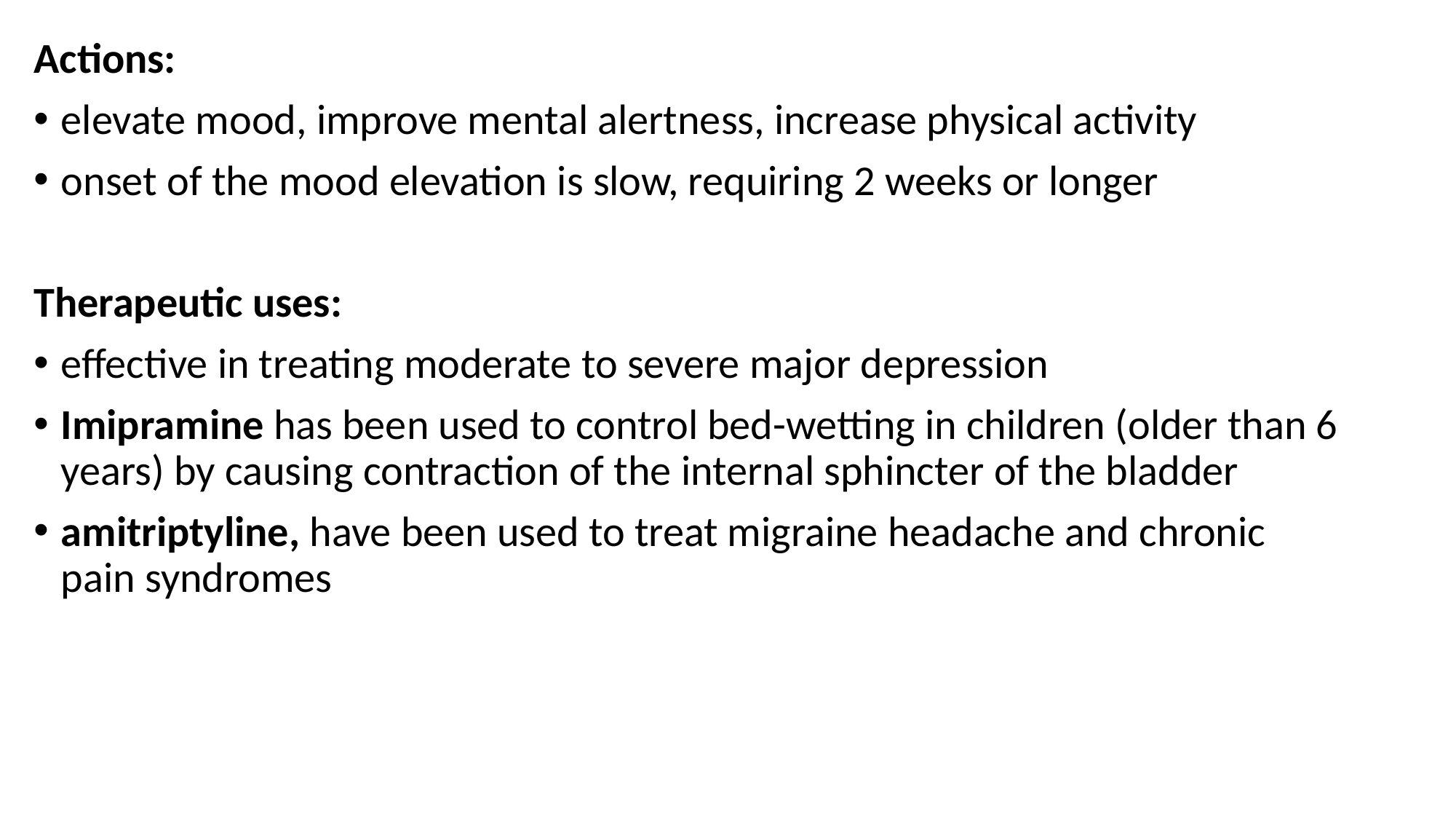

Actions:
elevate mood, improve mental alertness, increase physical activity
onset of the mood elevation is slow, requiring 2 weeks or longer

Therapeutic uses:
effective in treating moderate to severe major depression
Imipramine has been used to control bed-wetting in children (older than 6 years) by causing contraction of the internal sphincter of the bladder
amitriptyline, have been used to treat migraine headache and chronic pain syndromes